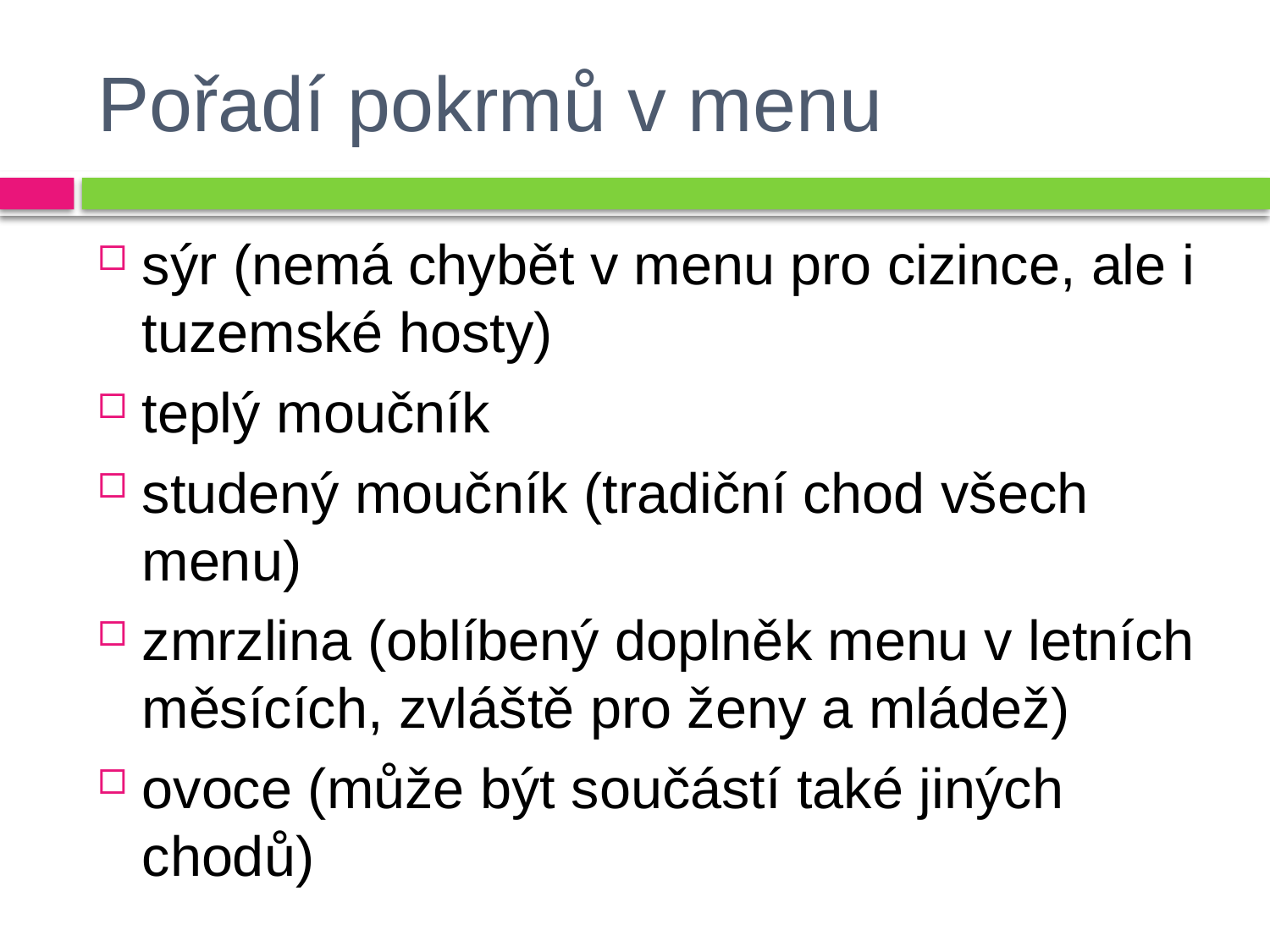

# Pořadí pokrmů v menu
sýr (nemá chybět v menu pro cizince, ale i tuzemské hosty)
teplý moučník
studený moučník (tradiční chod všech menu)
zmrzlina (oblíbený doplněk menu v letních měsících, zvláště pro ženy a mládež)
ovoce (může být součástí také jiných chodů)